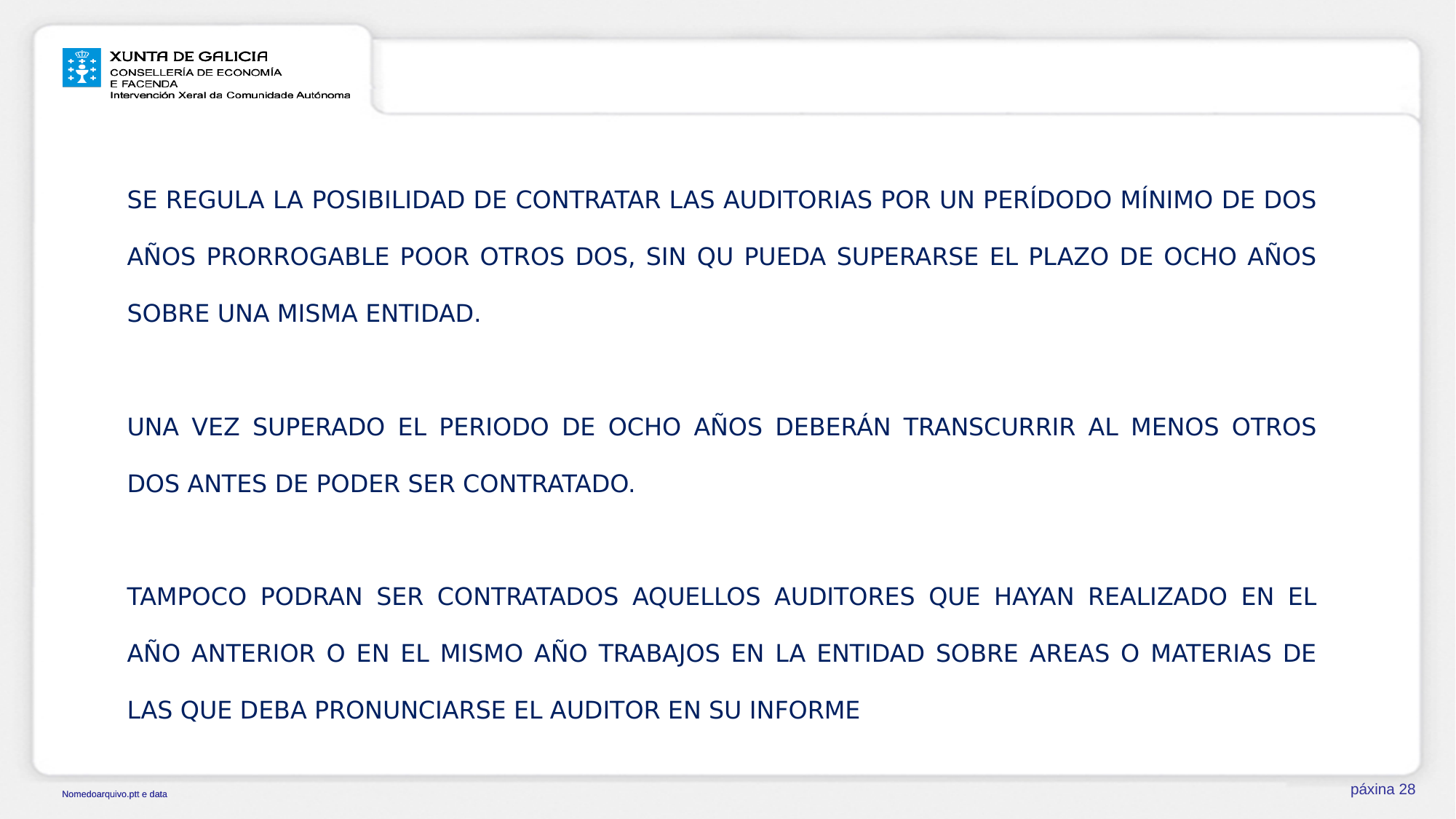

SE REGULA LA POSIBILIDAD DE CONTRATAR LAS AUDITORIAS POR UN PERÍDODO MÍNIMO DE DOS AÑOS PRORROGABLE POOR OTROS DOS, SIN QU PUEDA SUPERARSE EL PLAZO DE OCHO AÑOS SOBRE UNA MISMA ENTIDAD.

UNA VEZ SUPERADO EL PERIODO DE OCHO AÑOS DEBERÁN TRANSCURRIR AL MENOS OTROS DOS ANTES DE PODER SER CONTRATADO.

TAMPOCO PODRAN SER CONTRATADOS AQUELLOS AUDITORES QUE HAYAN REALIZADO EN EL AÑO ANTERIOR O EN EL MISMO AÑO TRABAJOS EN LA ENTIDAD SOBRE AREAS O MATERIAS DE LAS QUE DEBA PRONUNCIARSE EL AUDITOR EN SU INFORME
páxina 28